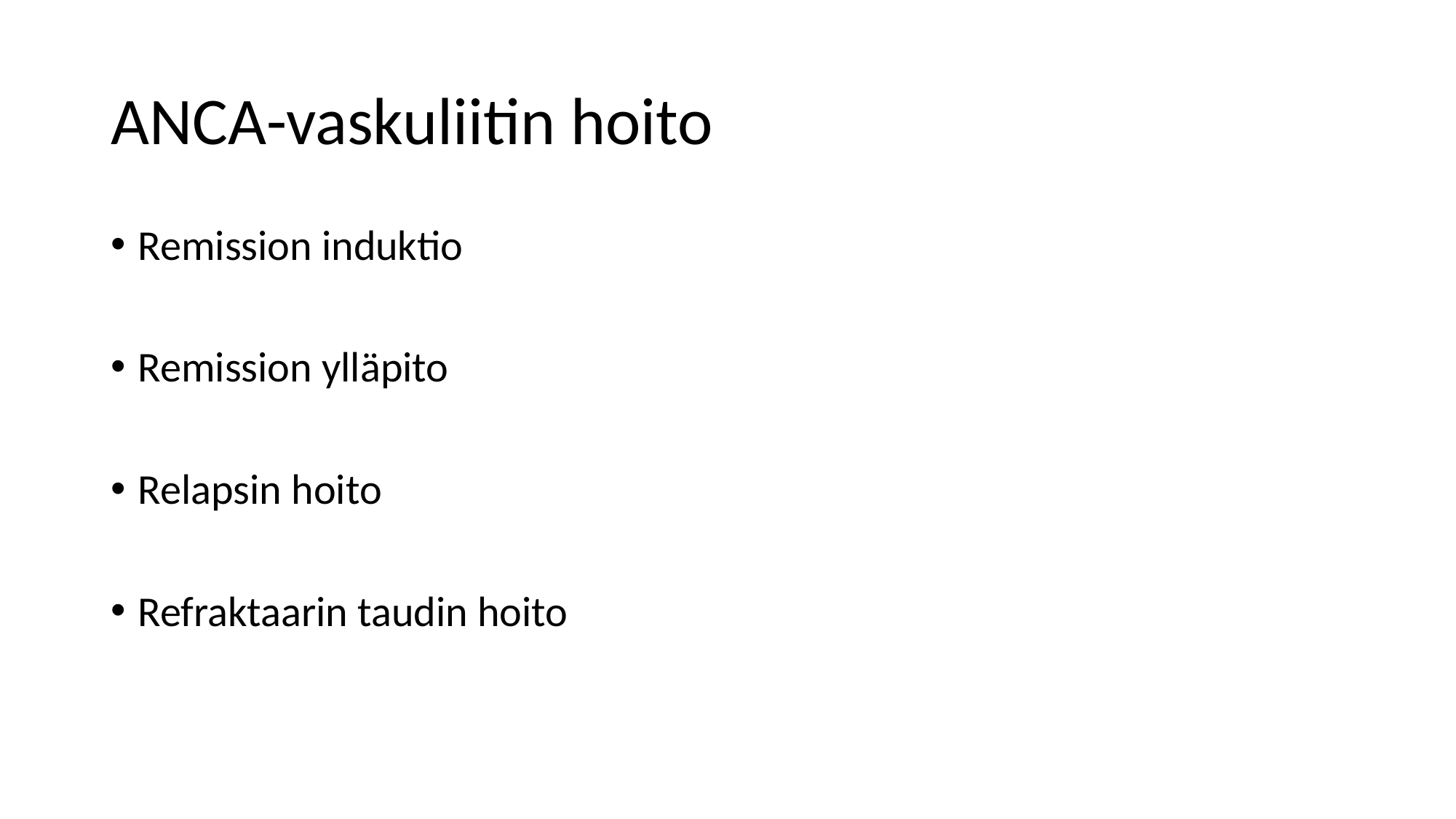

# ANCA-vaskuliitin hoito
Remission induktio

Remission ylläpito

Relapsin hoito

Refraktaarin taudin hoito